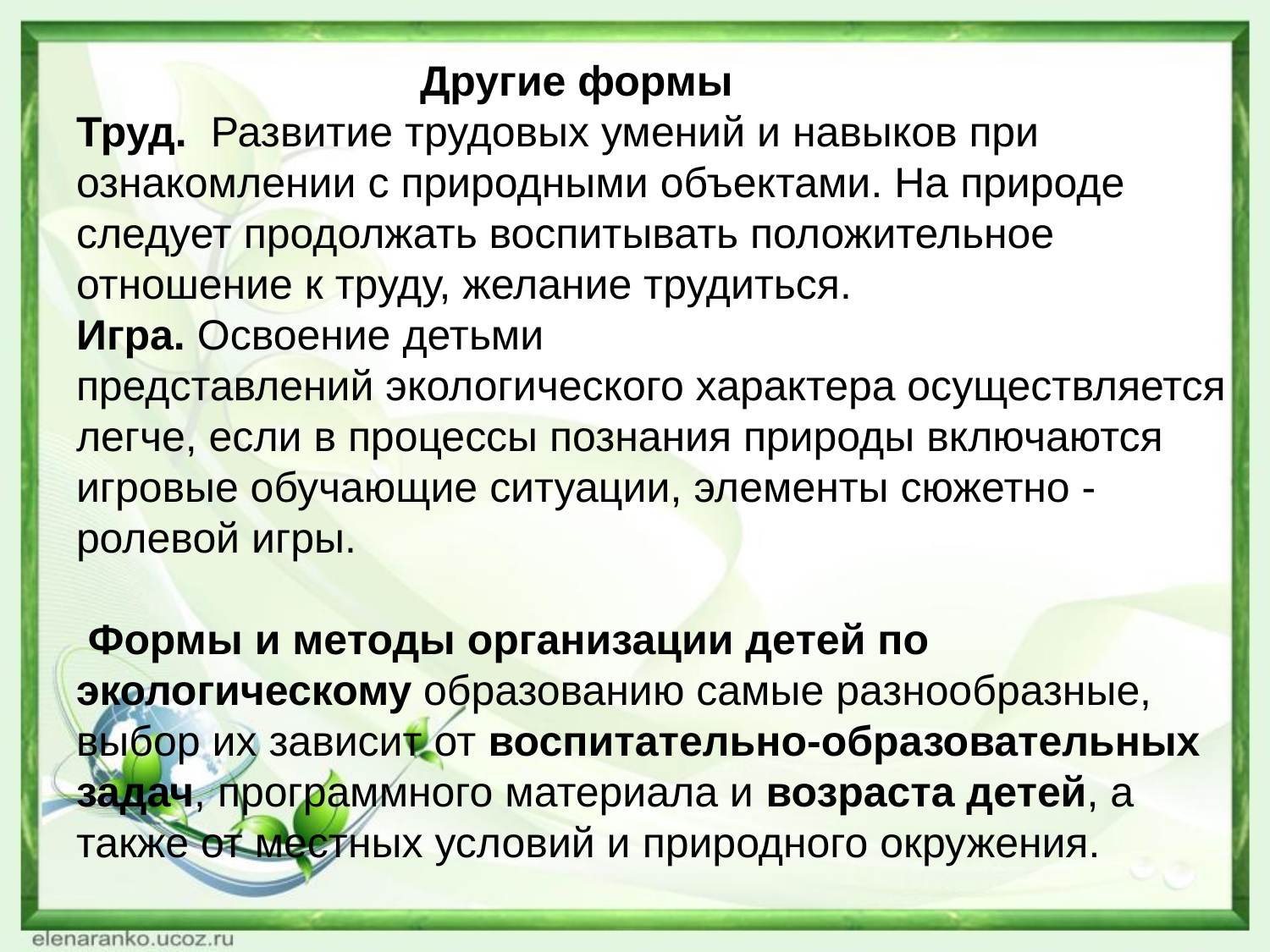

# Другие формы Труд.  Развитие трудовых умений и навыков при ознакомлении с природными объектами. На природе следует продолжать воспитывать положительное отношение к труду, желание трудиться. Игра. Освоение детьми представлений экологического характера осуществляется легче, если в процессы познания природы включаются игровые обучающие ситуации, элементы сюжетно - ролевой игры. Формы и методы организации детей по экологическому образованию самые разнообразные, выбор их зависит от воспитательно-образовательных задач, программного материала и возраста детей, а также от местных условий и природного окружения.